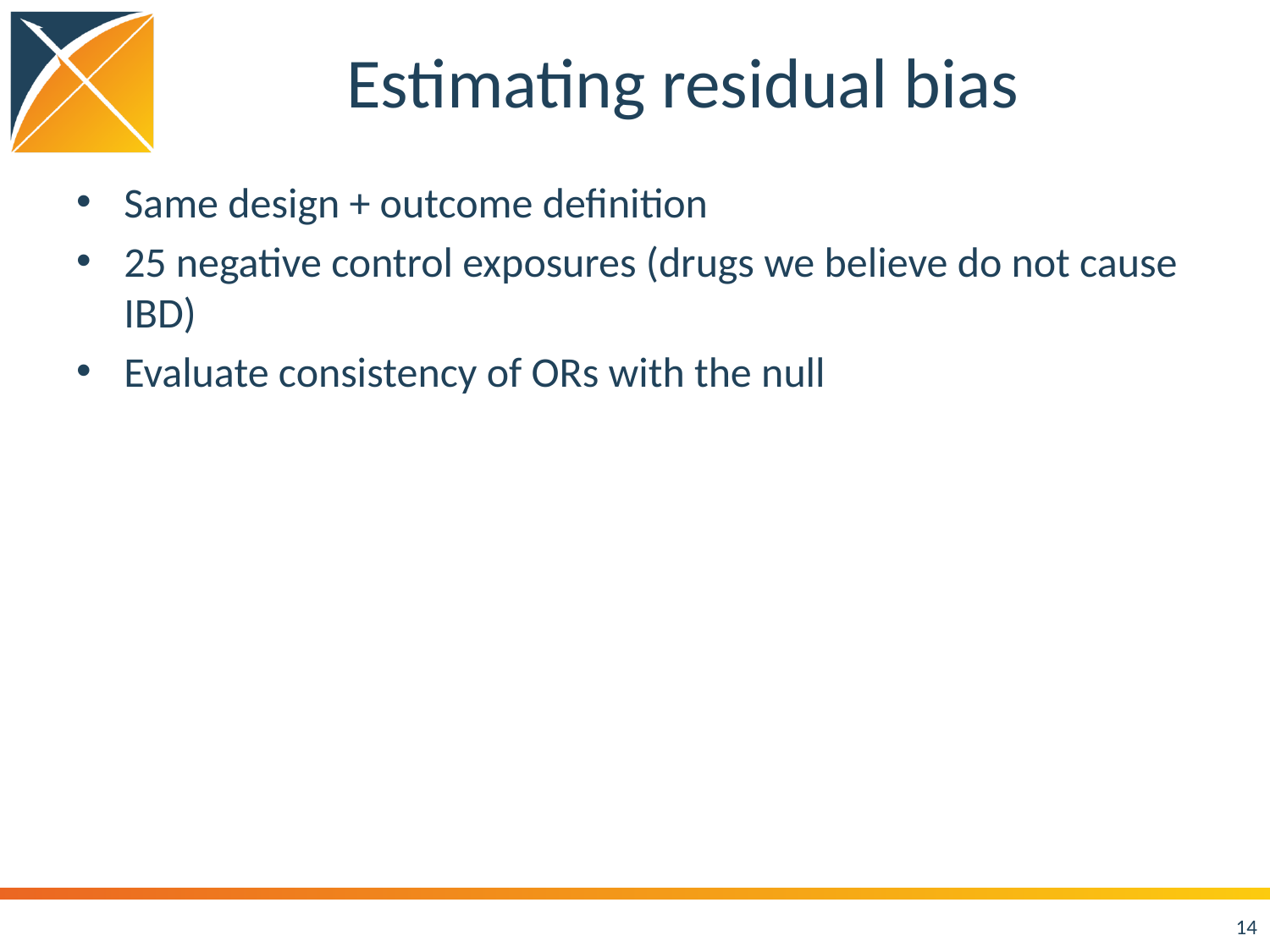

# Estimating residual bias
Same design + outcome definition
25 negative control exposures (drugs we believe do not cause IBD)
Evaluate consistency of ORs with the null
14